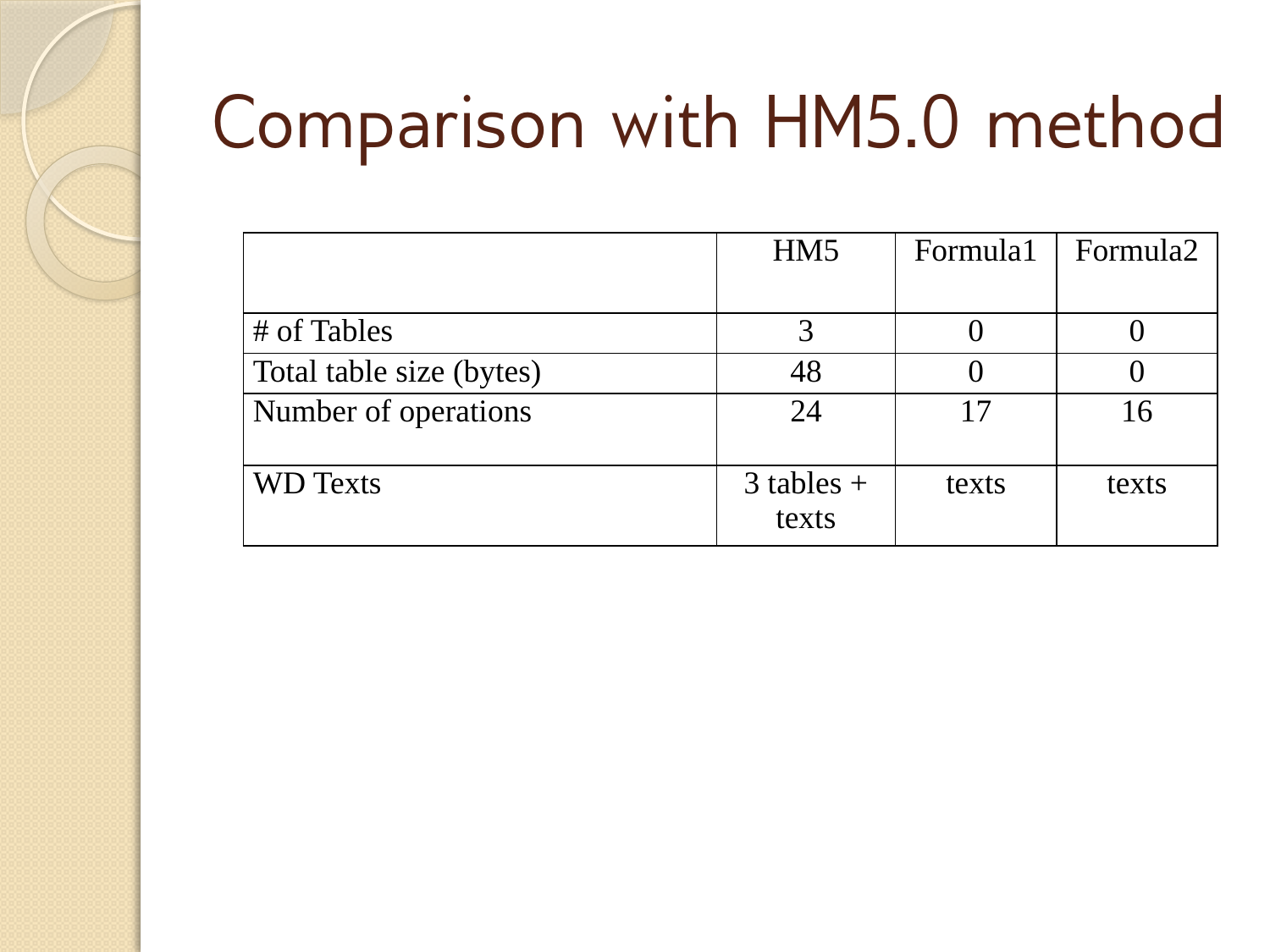

# Comparison with HM5.0 method
|  | HM5 | Formula1 | Formula2 |
| --- | --- | --- | --- |
| # of Tables | 3 | 0 | 0 |
| Total table size (bytes) | 48 | 0 | 0 |
| Number of operations | 24 | 17 | 16 |
| WD Texts | 3 tables + texts | texts | texts |